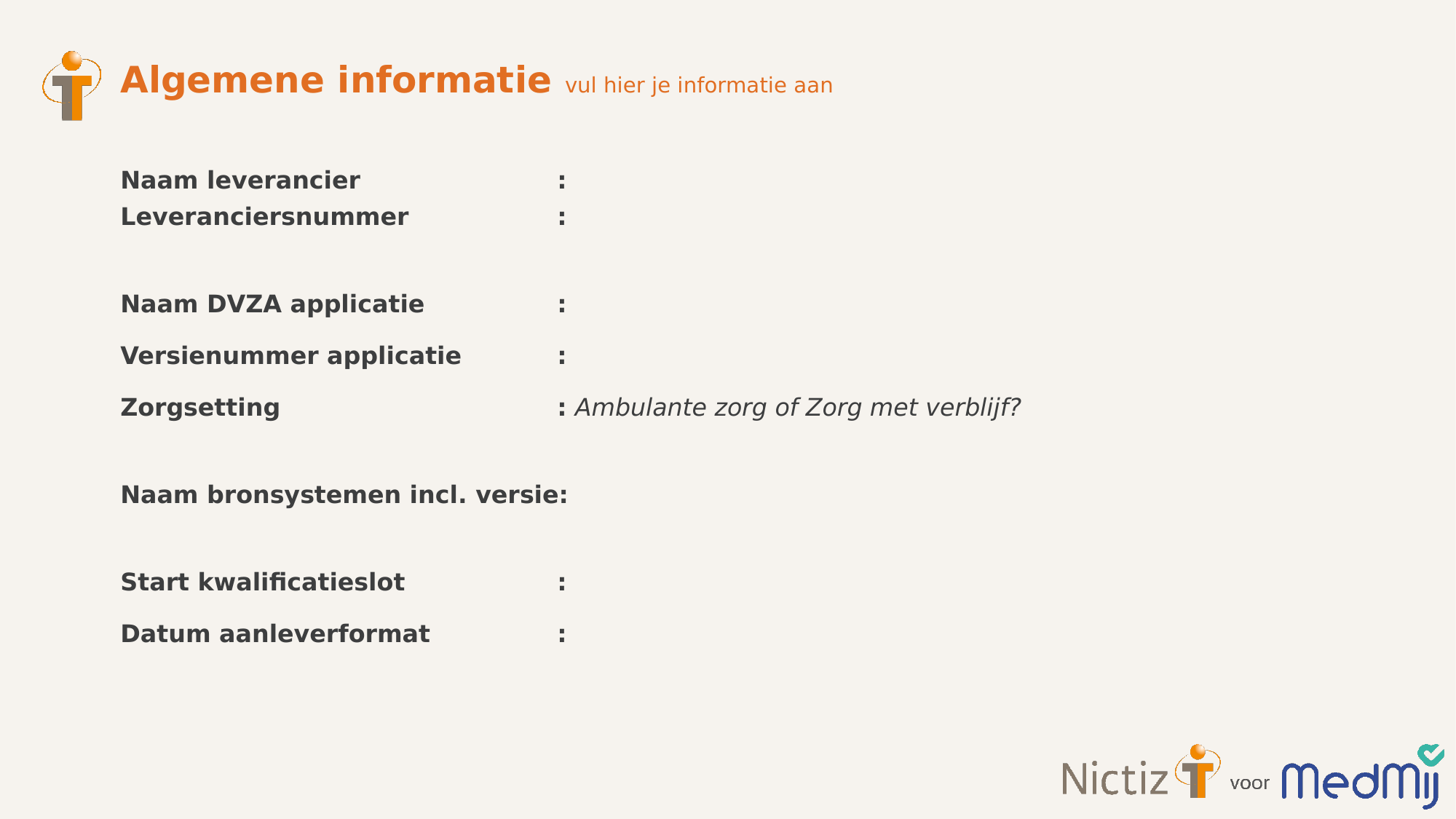

# Algemene informatie vul hier je informatie aan
Naam leverancier		:
Leveranciersnummer		:
Naam DVZA applicatie		:
Versienummer applicatie	:
Zorgsetting			: Ambulante zorg of Zorg met verblijf?
Naam bronsystemen incl. versie:
Start kwalificatieslot		:
Datum aanleverformat		: